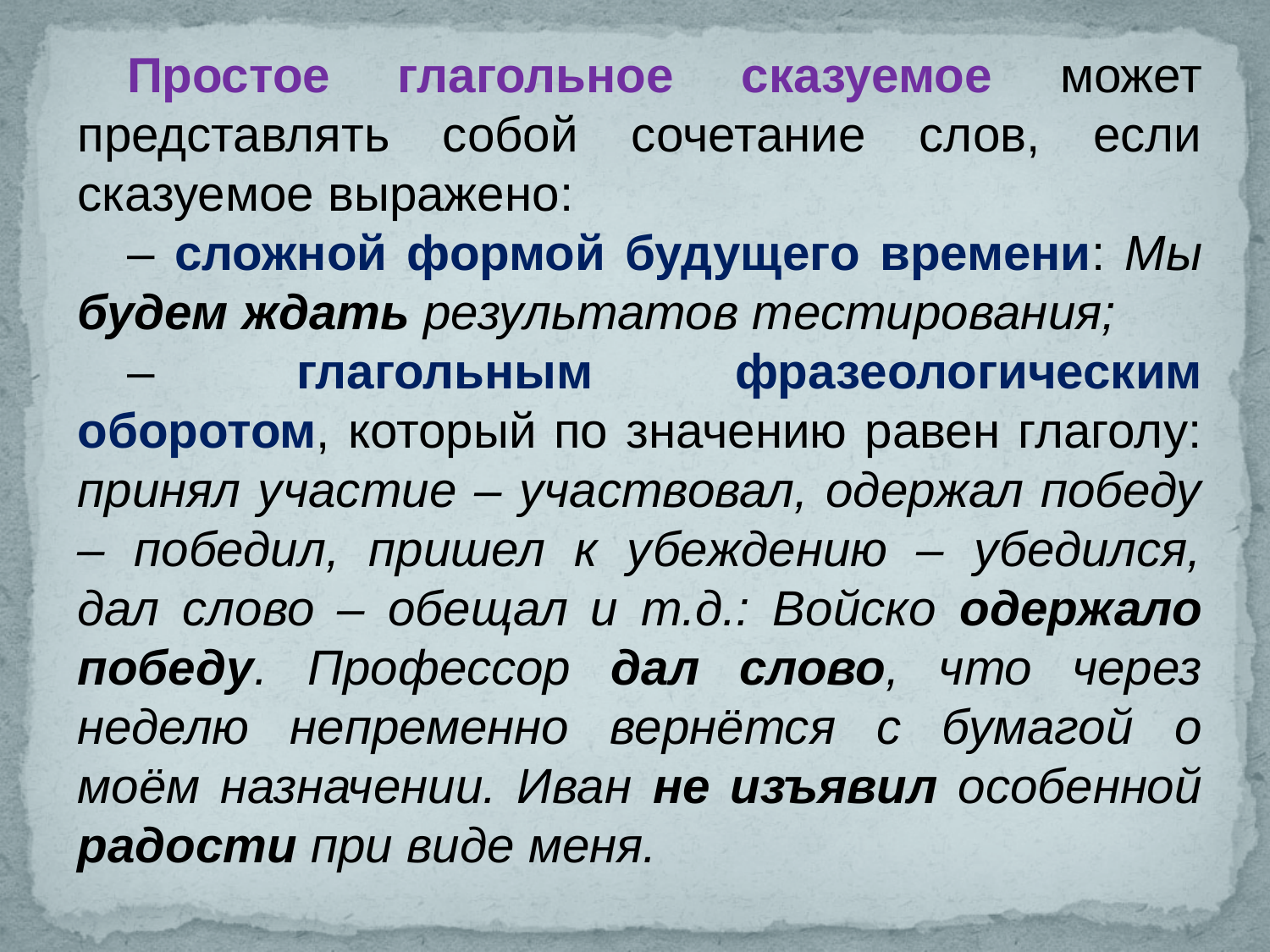

Простое глагольное сказуемое может представлять собой сочетание слов, если сказуемое выражено:
– сложной формой будущего времени: Мы будем ждать результатов тестирования;
– глагольным фразеологическим оборотом, который по значению равен глаголу: принял участие – участвовал, одержал победу – победил, пришел к убеждению – убедился, дал слово – обещал и т.д.: Войско одержало победу. Профессор дал слово, что через неделю непременно вернётся с бумагой о моём назначении. Иван не изъявил особенной радости при виде меня.